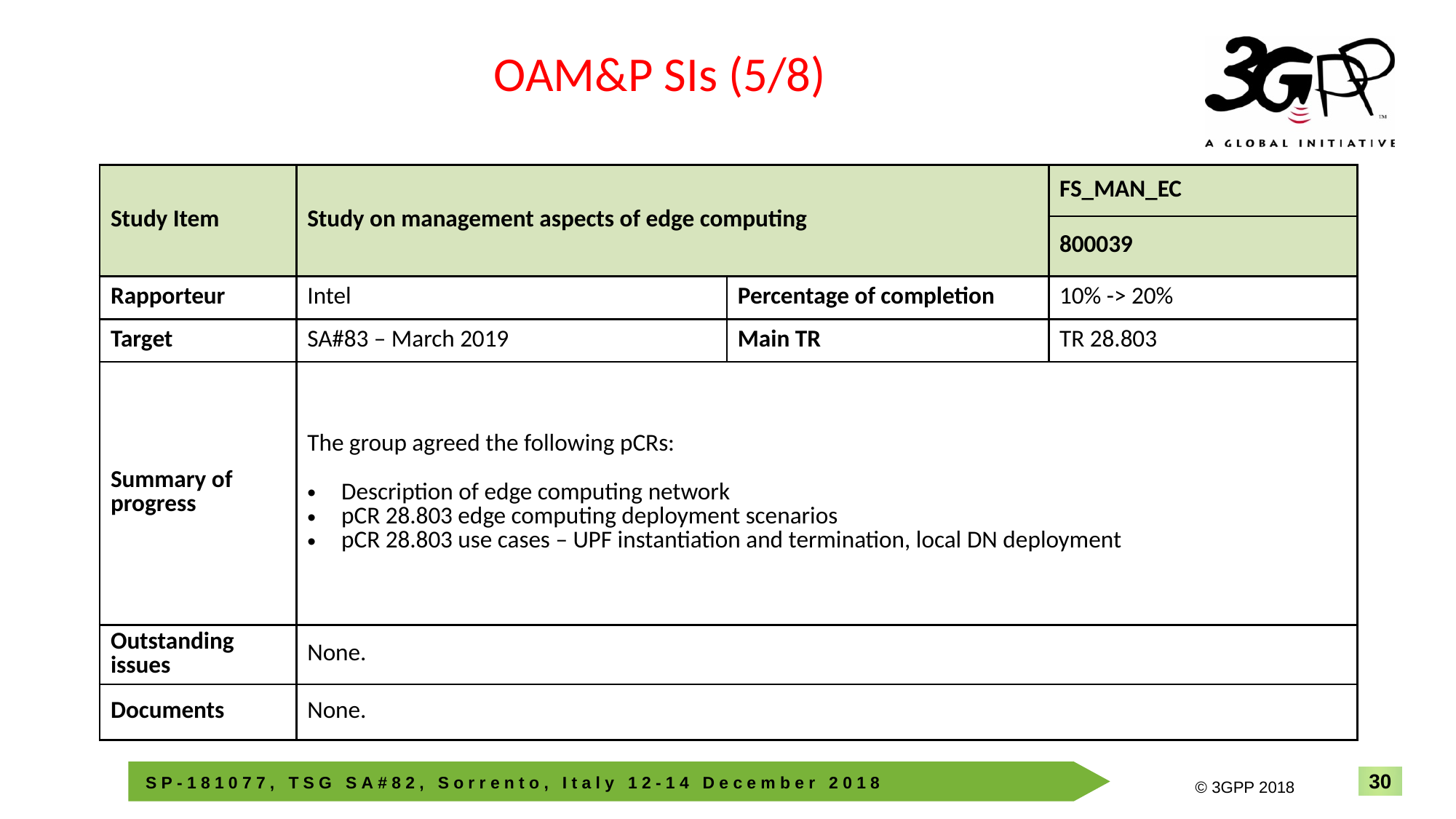

OAM&P SIs (5/8)
| Study Item | Study on management aspects of edge computing |  | FS\_MAN\_EC |
| --- | --- | --- | --- |
|  |  |  | 800039 |
| Rapporteur | Intel | Percentage of completion | 10% -> 20% |
| Target | SA#83 – March 2019 | Main TR | TR 28.803 |
| Summary of progress | The group agreed the following pCRs: Description of edge computing network pCR 28.803 edge computing deployment scenarios pCR 28.803 use cases – UPF instantiation and termination, local DN deployment |  |  |
| Outstanding issues | None. |  |  |
| Documents | None. |  |  |